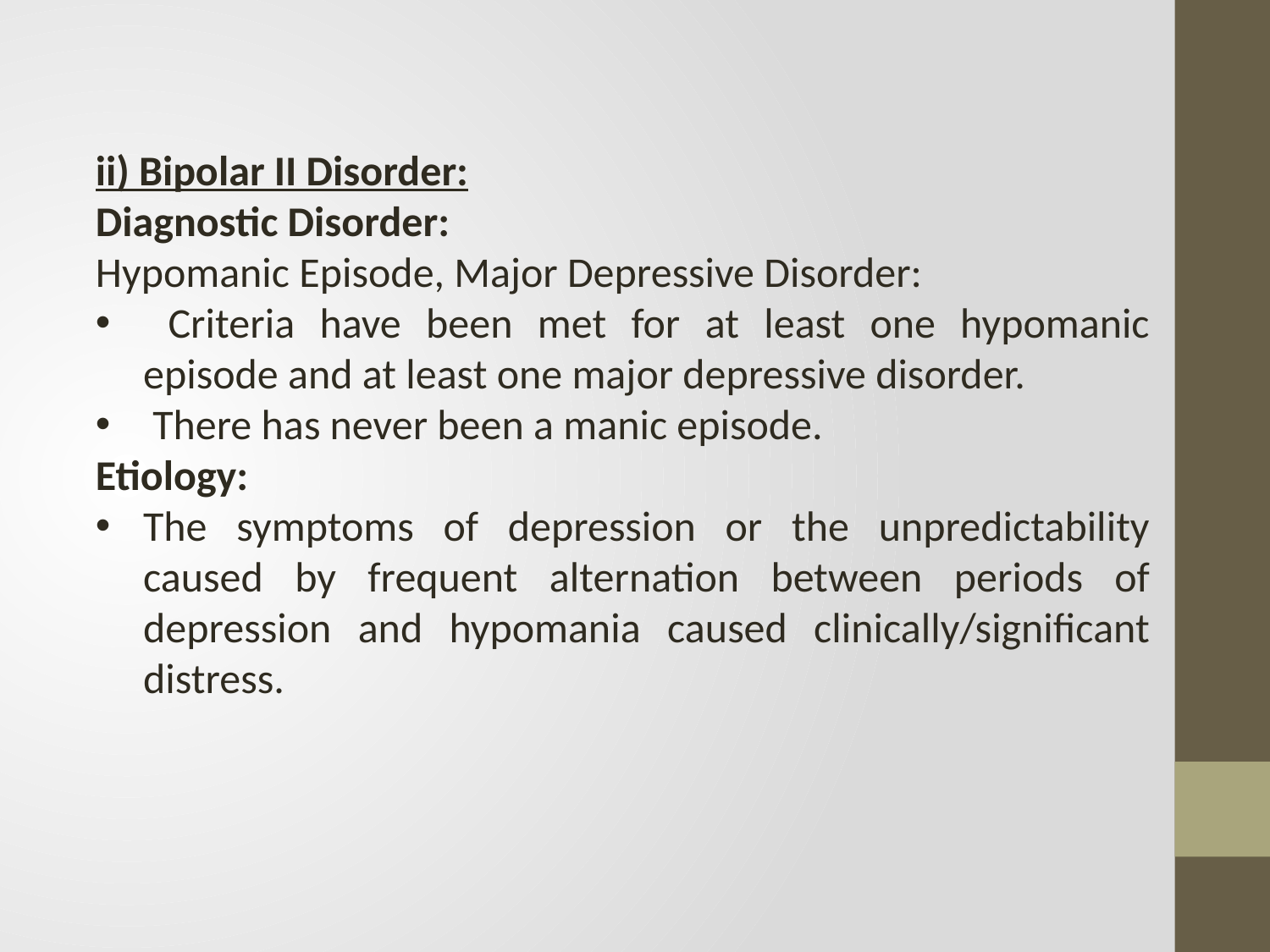

ii) Bipolar II Disorder:
Diagnostic Disorder:
Hypomanic Episode, Major Depressive Disorder:
 Criteria have been met for at least one hypomanic episode and at least one major depressive disorder.
 There has never been a manic episode.
Etiology:
The symptoms of depression or the unpredictability caused by frequent alternation between periods of depression and hypomania caused clinically/significant distress.